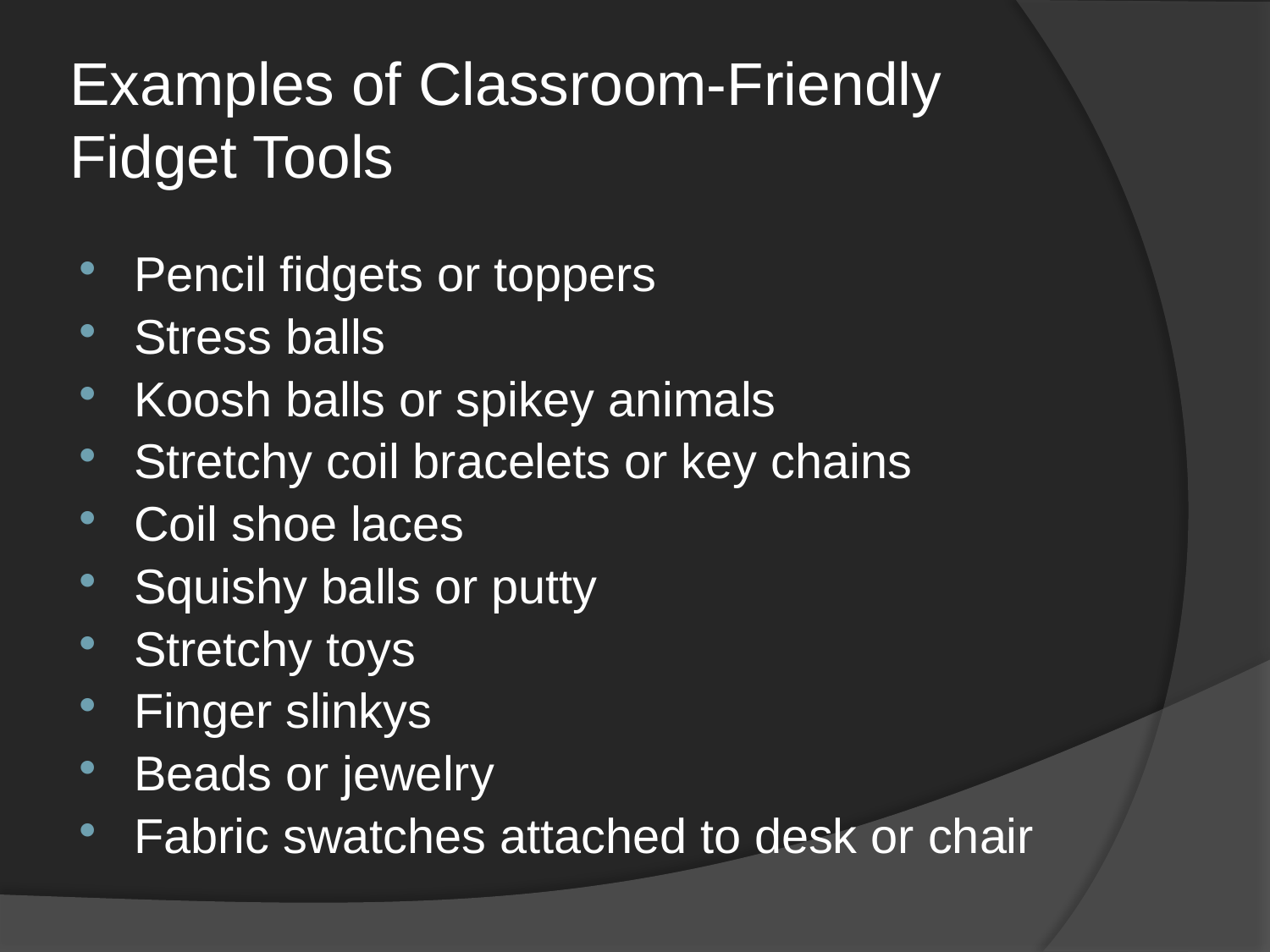

# Examples of Classroom-Friendly Fidget Tools
Pencil fidgets or toppers
Stress balls
Koosh balls or spikey animals
Stretchy coil bracelets or key chains
Coil shoe laces
Squishy balls or putty
Stretchy toys
Finger slinkys
Beads or jewelry
Fabric swatches attached to desk or chair